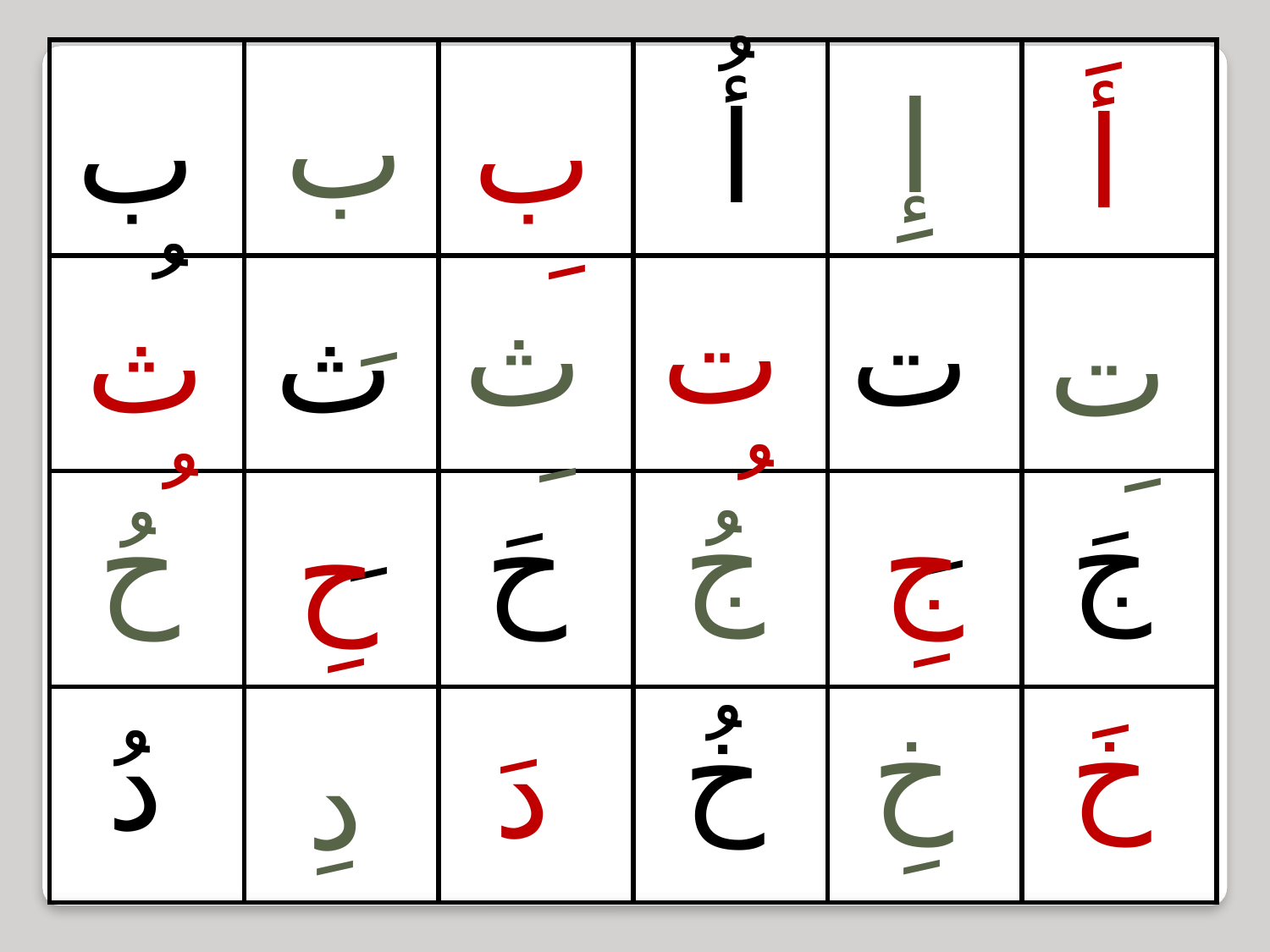

|  |  |  |  |  |  |
| --- | --- | --- | --- | --- | --- |
|  |  |  |  |  |  |
|  |  |  |  |  |  |
|  |  |  |  |  |  |
إِ
بِ
بُ
بَ
أُ
أَ
تُ
ثَ
تِ
ثُ
ثِ
تَ
جُ
جَ
حُ
حَ
جِ
حِ
خِ
خَ
خُ
دُ
دَ
دِ